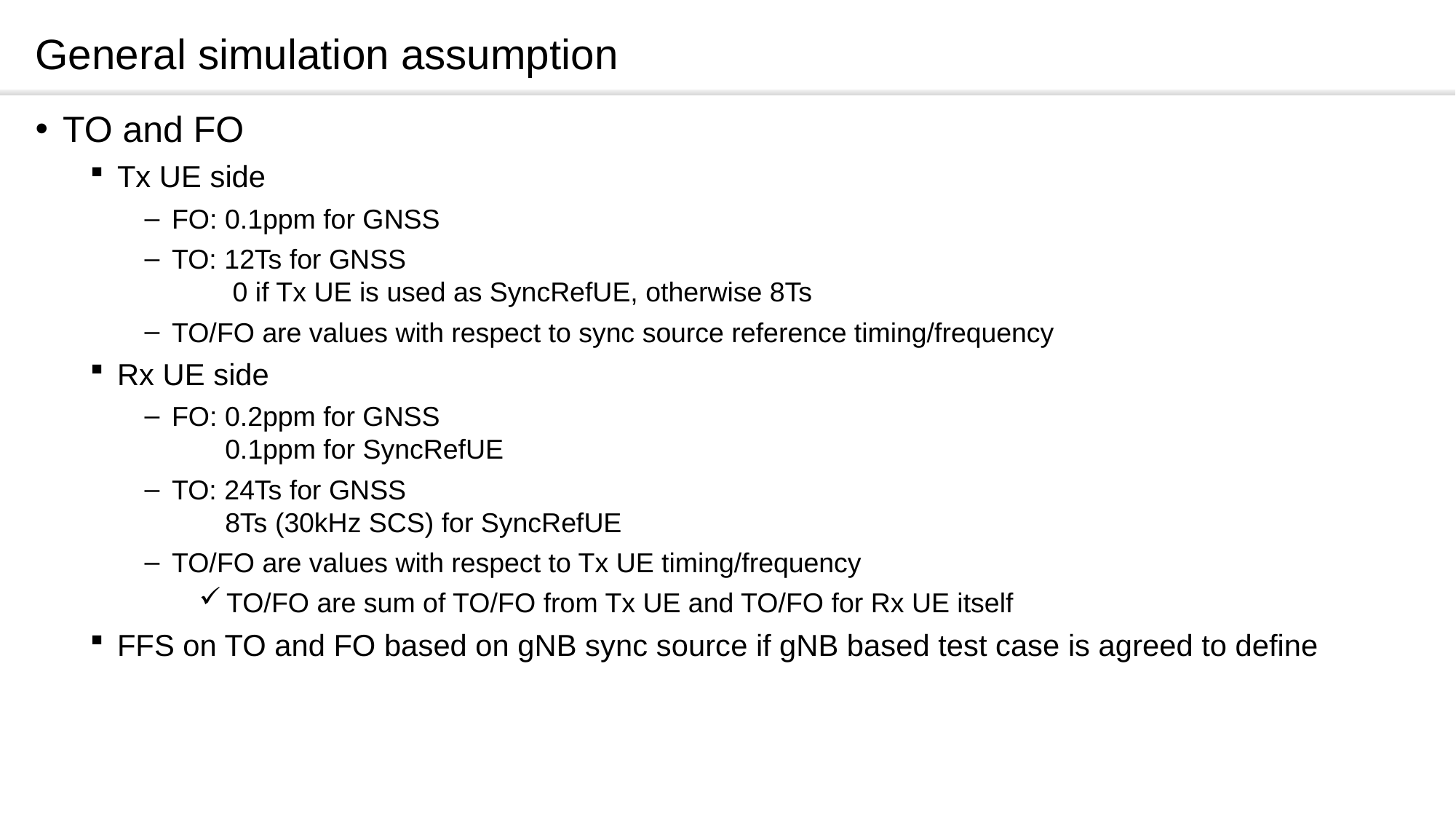

# General simulation assumption
TO and FO
Tx UE side
FO: 0.1ppm for GNSS
TO: 12Ts for GNSS
        0 if Tx UE is used as SyncRefUE, otherwise 8Ts
TO/FO are values with respect to sync source reference timing/frequency
Rx UE side
FO: 0.2ppm for GNSS
       0.1ppm for SyncRefUE
TO: 24Ts for GNSS
       8Ts (30kHz SCS) for SyncRefUE
TO/FO are values with respect to Tx UE timing/frequency
TO/FO are sum of TO/FO from Tx UE and TO/FO for Rx UE itself
FFS on TO and FO based on gNB sync source if gNB based test case is agreed to define